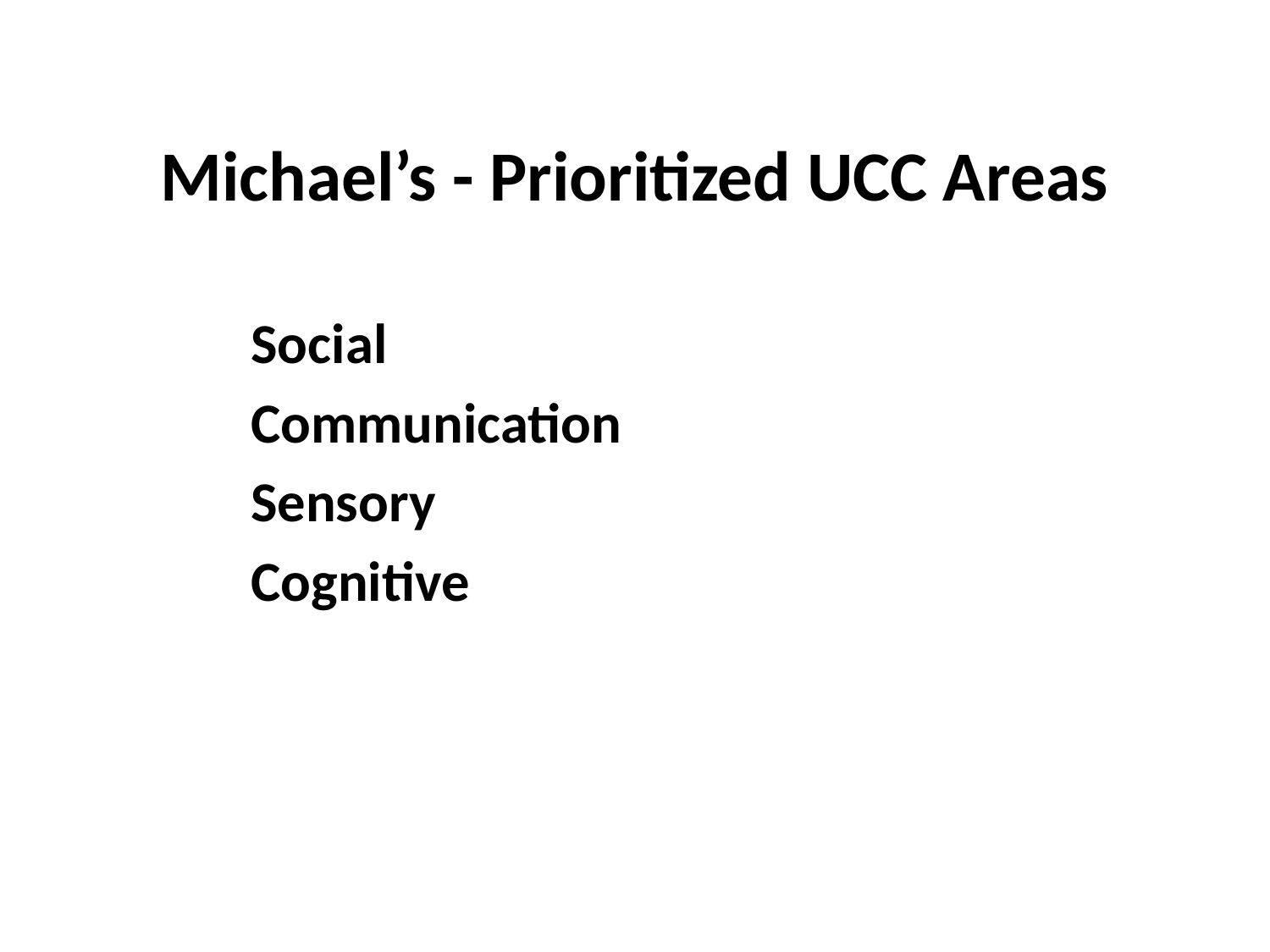

# Michael’s - Prioritized UCC Areas

		Social
		Communication
		Sensory
		Cognitive